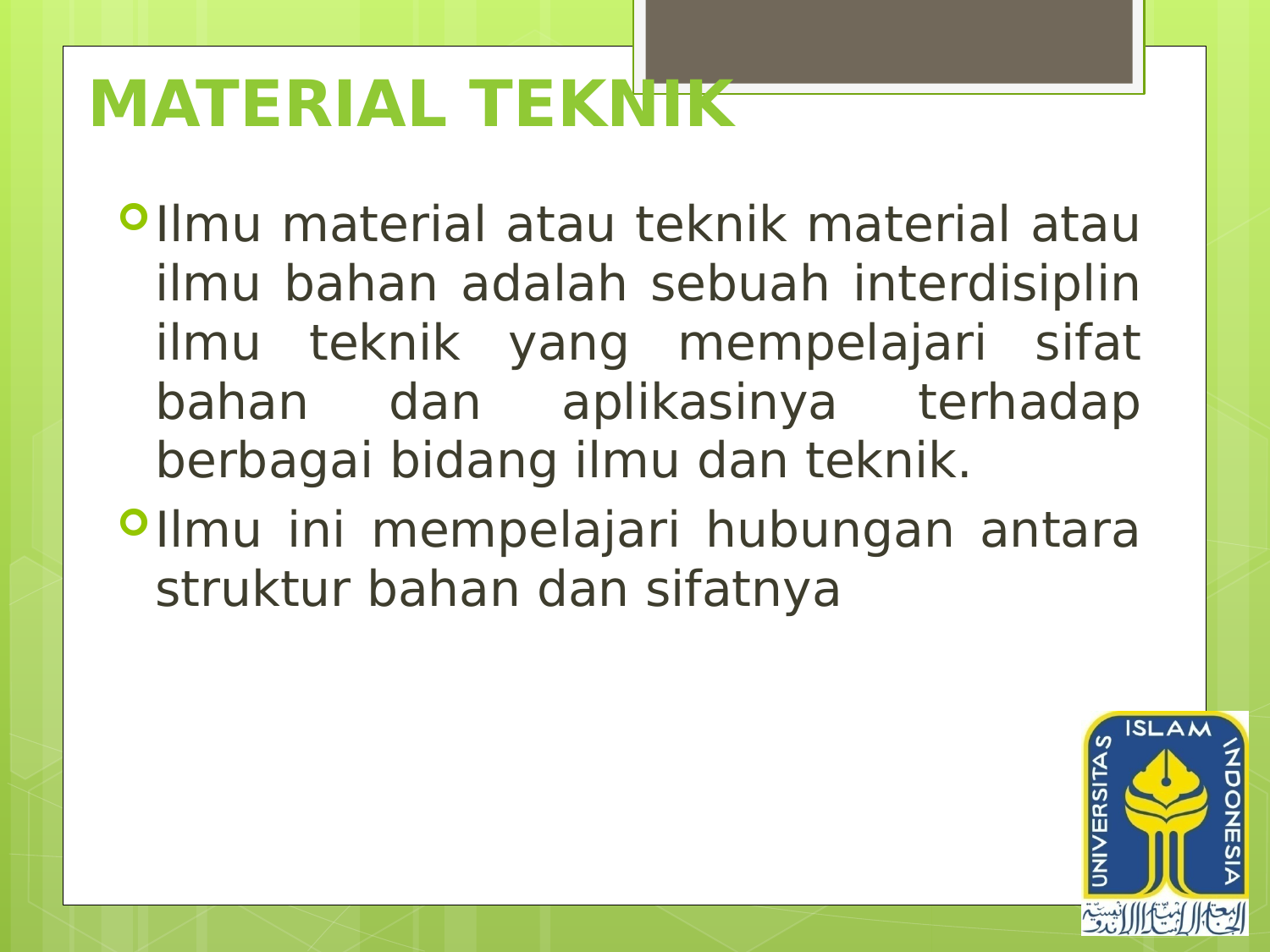

# Material teknik
Ilmu material atau teknik material atau ilmu bahan adalah sebuah interdisiplin ilmu teknik yang mempelajari sifat bahan dan aplikasinya terhadap berbagai bidang ilmu dan teknik.
Ilmu ini mempelajari hubungan antara struktur bahan dan sifatnya